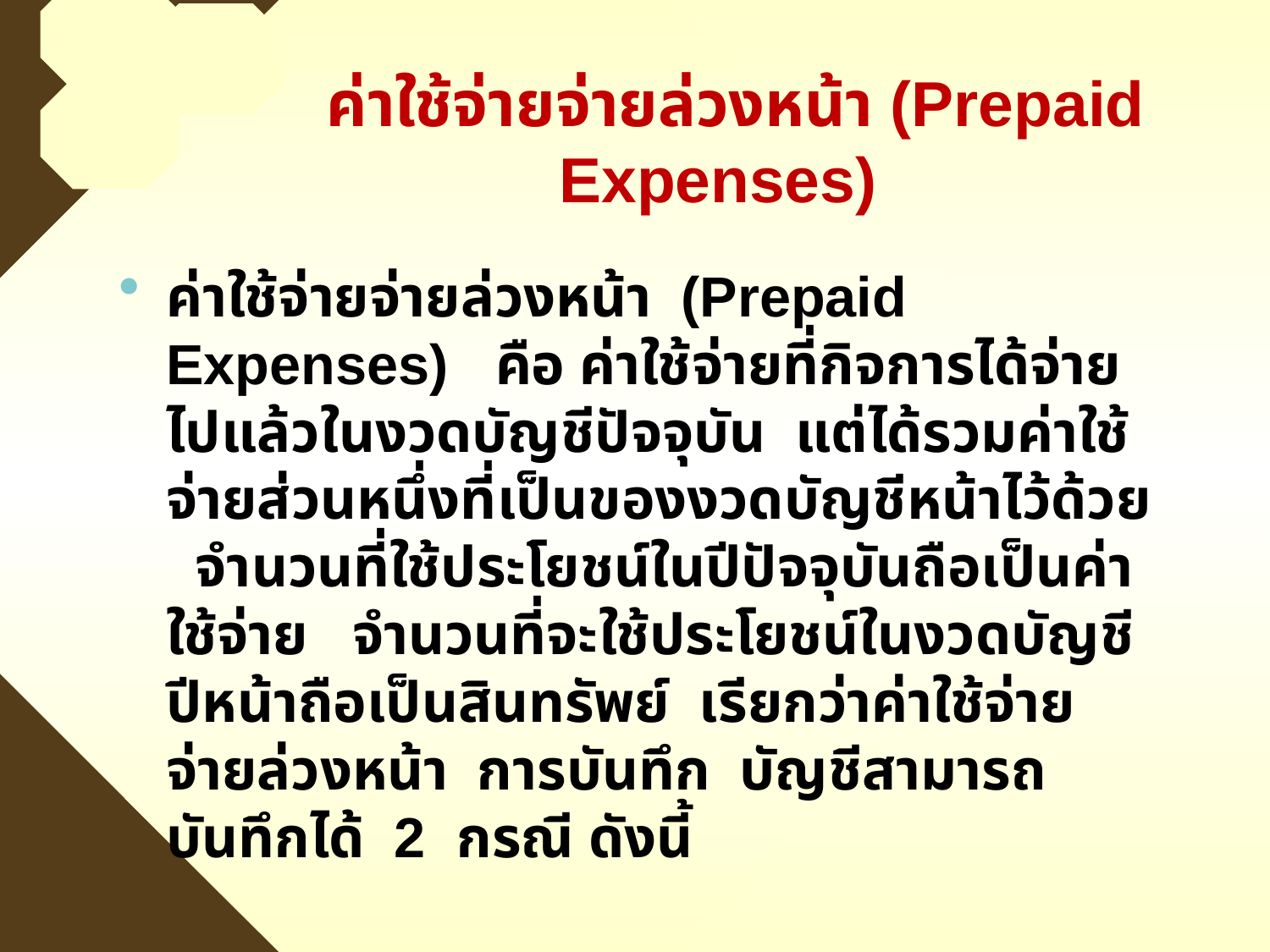

# ค่าใช้จ่ายจ่ายล่วงหน้า (Prepaid Expenses)
ค่าใช้จ่ายจ่ายล่วงหน้า  (Prepaid Expenses)   คือ ค่าใช้จ่ายที่กิจการได้จ่ายไปแล้วในงวดบัญชีปัจจุบัน  แต่ได้รวมค่าใช้จ่ายส่วนหนึ่งที่เป็นของงวดบัญชีหน้าไว้ด้วย   จำนวนที่ใช้ประโยชน์ในปีปัจจุบันถือเป็นค่าใช้จ่าย   จำนวนที่จะใช้ประโยชน์ในงวดบัญชีปีหน้าถือเป็นสินทรัพย์  เรียกว่าค่าใช้จ่ายจ่ายล่วงหน้า  การบันทึก  บัญชีสามารถบันทึกได้  2  กรณี ดังนี้